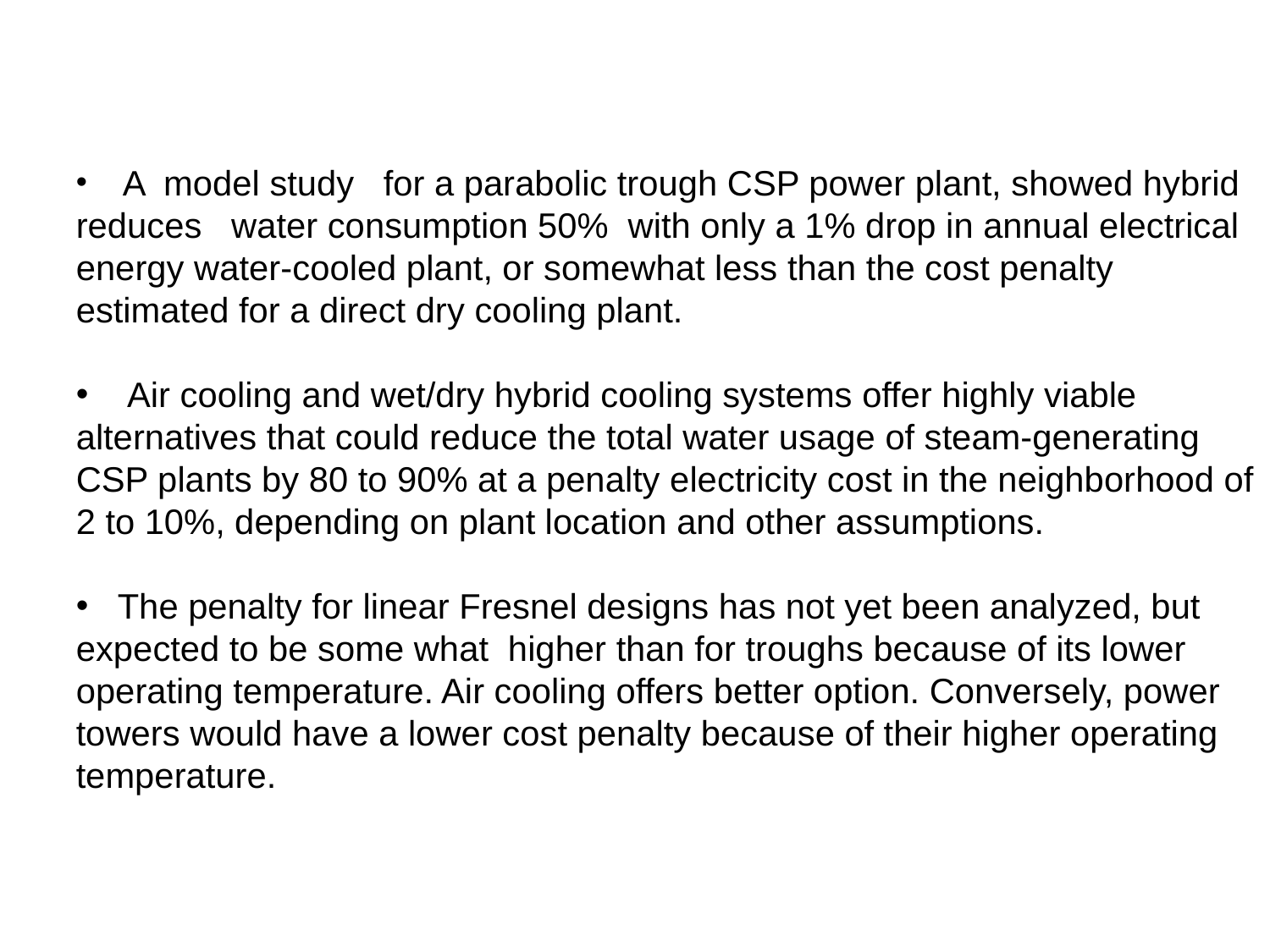

A  model study   for a parabolic trough CSP power plant, showed hybrid reduces   water consumption 50%  with only a 1% drop in annual electrical energy water-cooled plant, or somewhat less than the cost penalty estimated for a direct dry cooling plant.

    Air cooling and wet/dry hybrid cooling systems offer highly viable     alternatives that could reduce the total water usage of steam-generating CSP plants by 80 to 90% at a penalty electricity cost in the neighborhood of 2 to 10%, depending on plant location and other assumptions.

   The penalty for linear Fresnel designs has not yet been analyzed, but expected to be some what  higher than for troughs because of its lower operating temperature. Air cooling offers better option. Conversely, power towers would have a lower cost penalty because of their higher operating temperature.